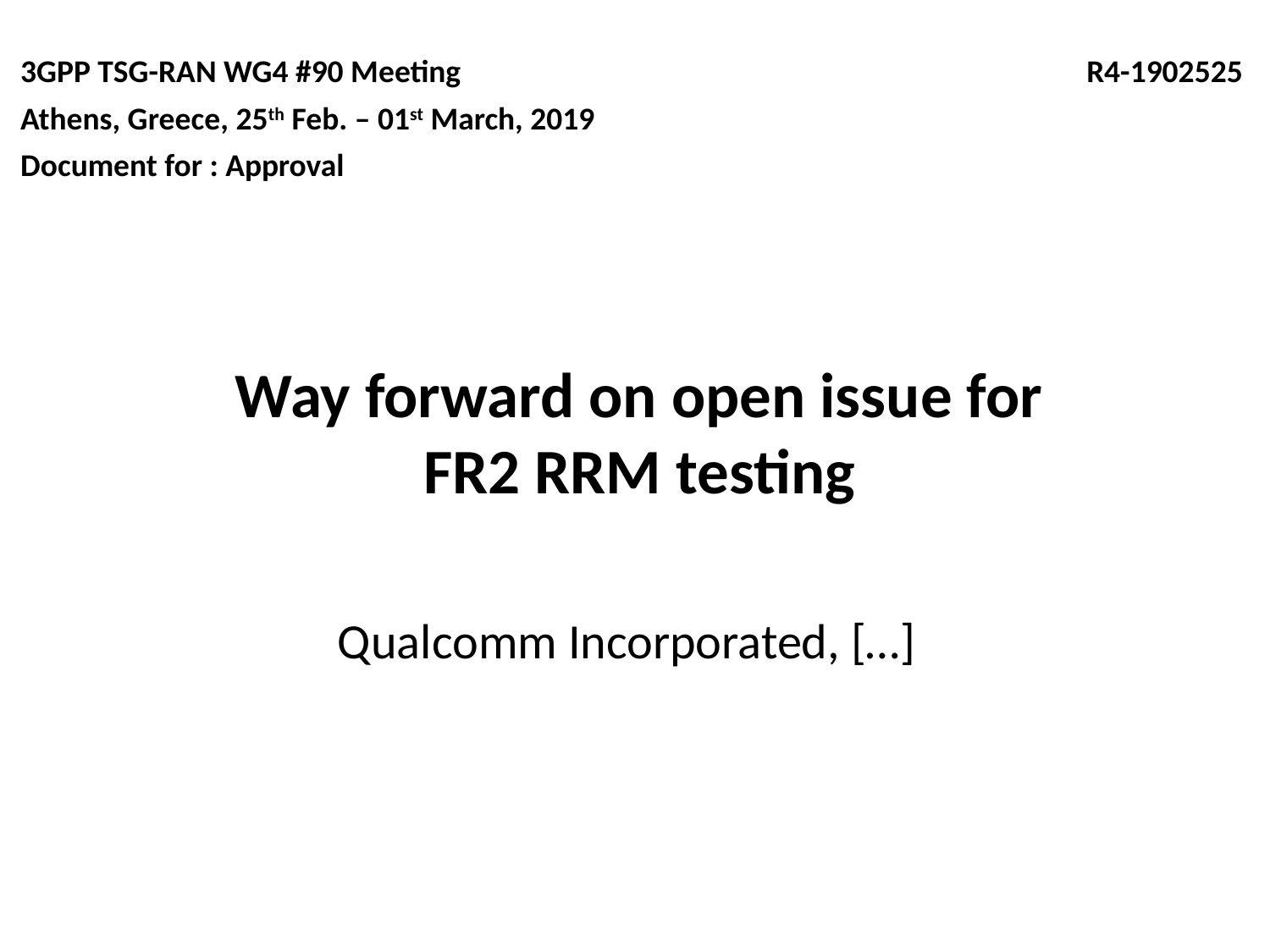

3GPP TSG-RAN WG4 #90 Meeting
Athens, Greece, 25th Feb. – 01st March, 2019
Document for : Approval
R4-1902525
# Way forward on open issue for FR2 RRM testing
Qualcomm Incorporated, […]